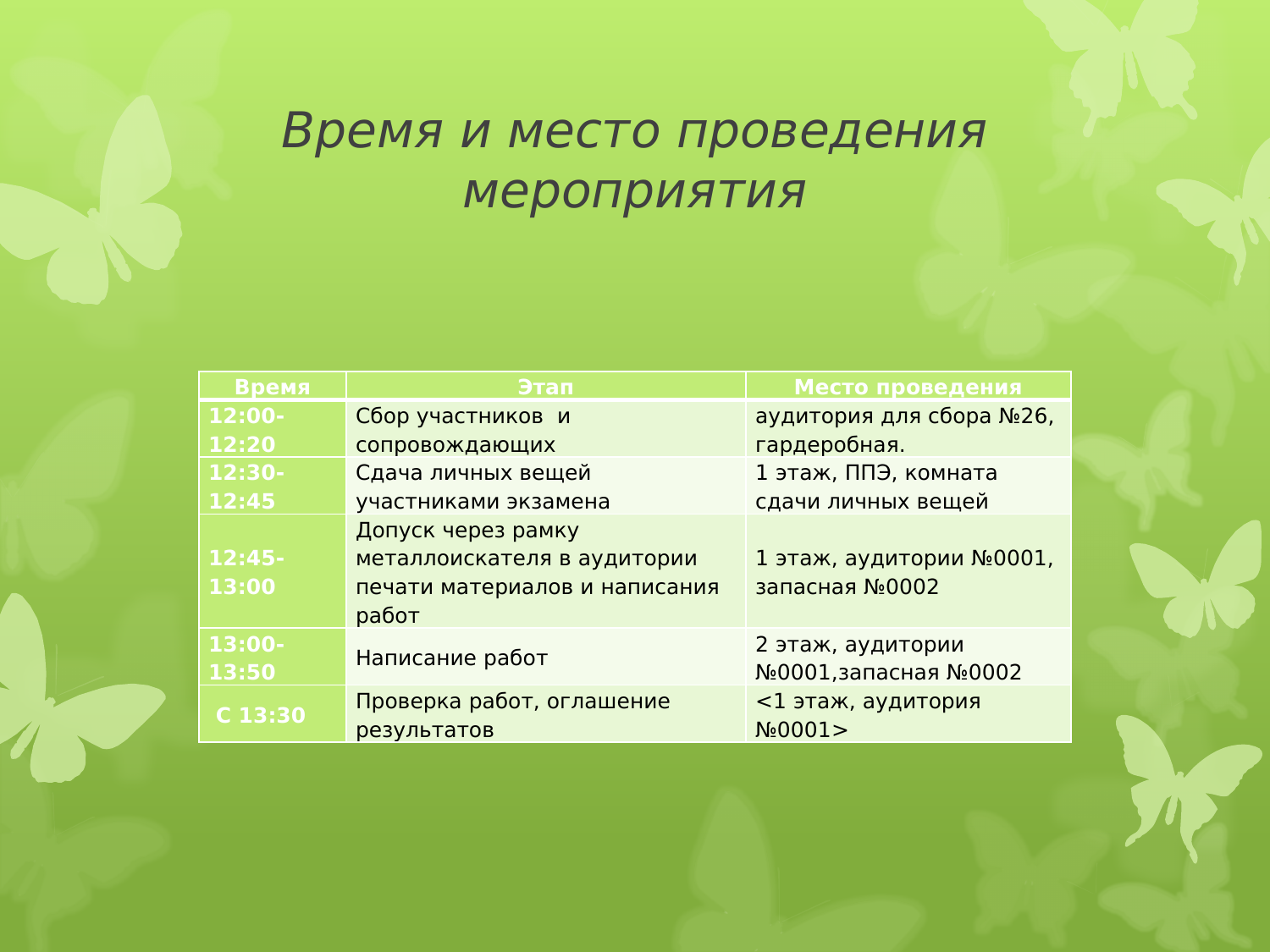

# Время и место проведения мероприятия
| Время | Этап | Место проведения |
| --- | --- | --- |
| 12:00-12:20 | Сбор участников и сопровождающих | аудитория для сбора №26, гардеробная. |
| 12:30-12:45 | Сдача личных вещей участниками экзамена | 1 этаж, ППЭ, комната сдачи личных вещей |
| 12:45-13:00 | Допуск через рамку металлоискателя в аудитории печати материалов и написания работ | 1 этаж, аудитории №0001, запасная №0002 |
| 13:00-13:50 | Написание работ | 2 этаж, аудитории №0001,запасная №0002 |
| С 13:30 | Проверка работ, оглашение результатов | <1 этаж, аудитория №0001> |